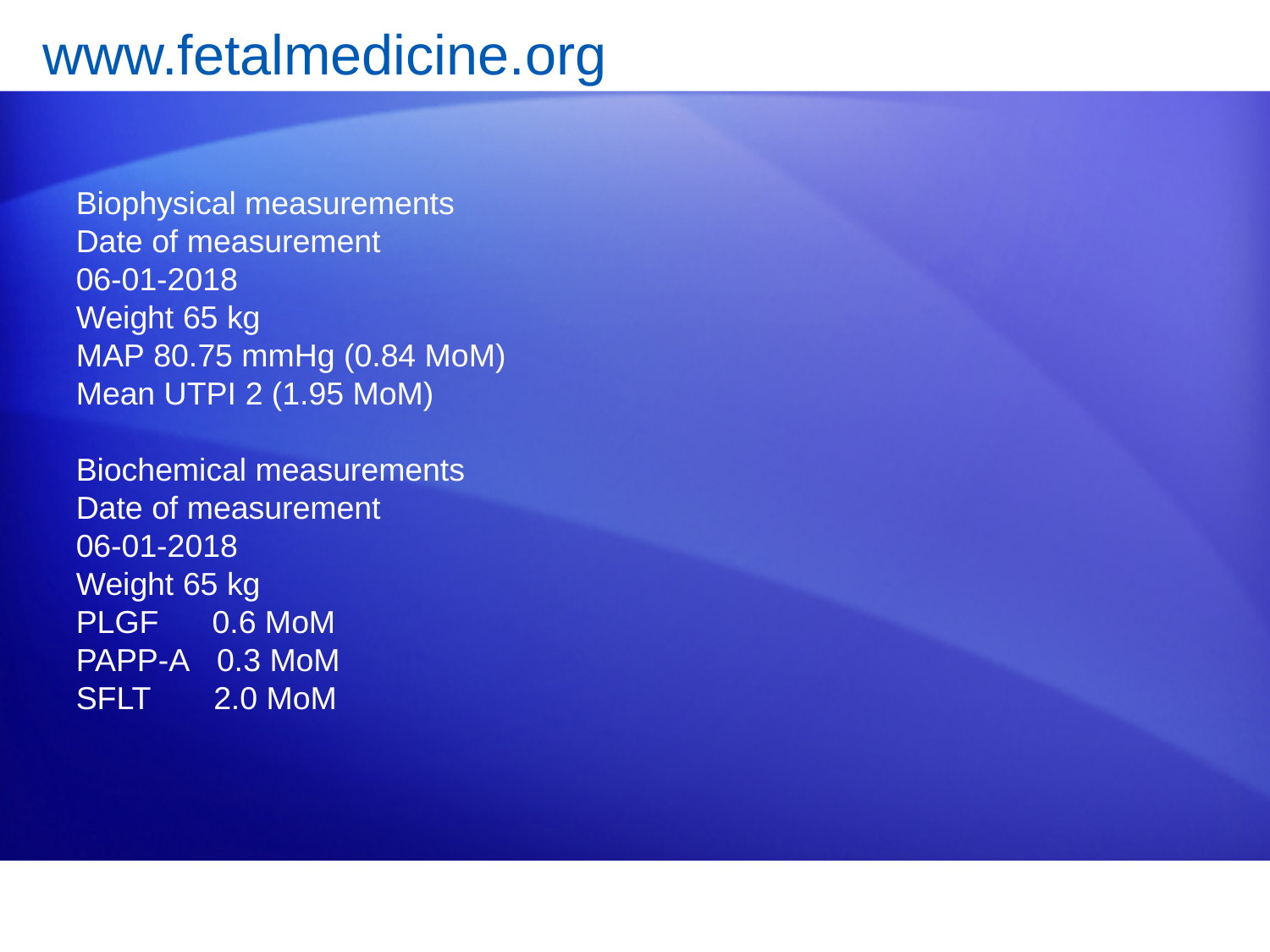

# www.fetalmedicine.org
Biophysical measurements
Date of measurement
06-01-2018
Weight 65 kg
MAP 80.75 mmHg (0.84 MoM)
Mean UTPI 2 (1.95 MoM)

Biochemical measurements
Date of measurement
06-01-2018
Weight 65 kg
PLGF      0.6 MoM
PAPP-A   0.3 MoM
SFLT       2.0 MoM